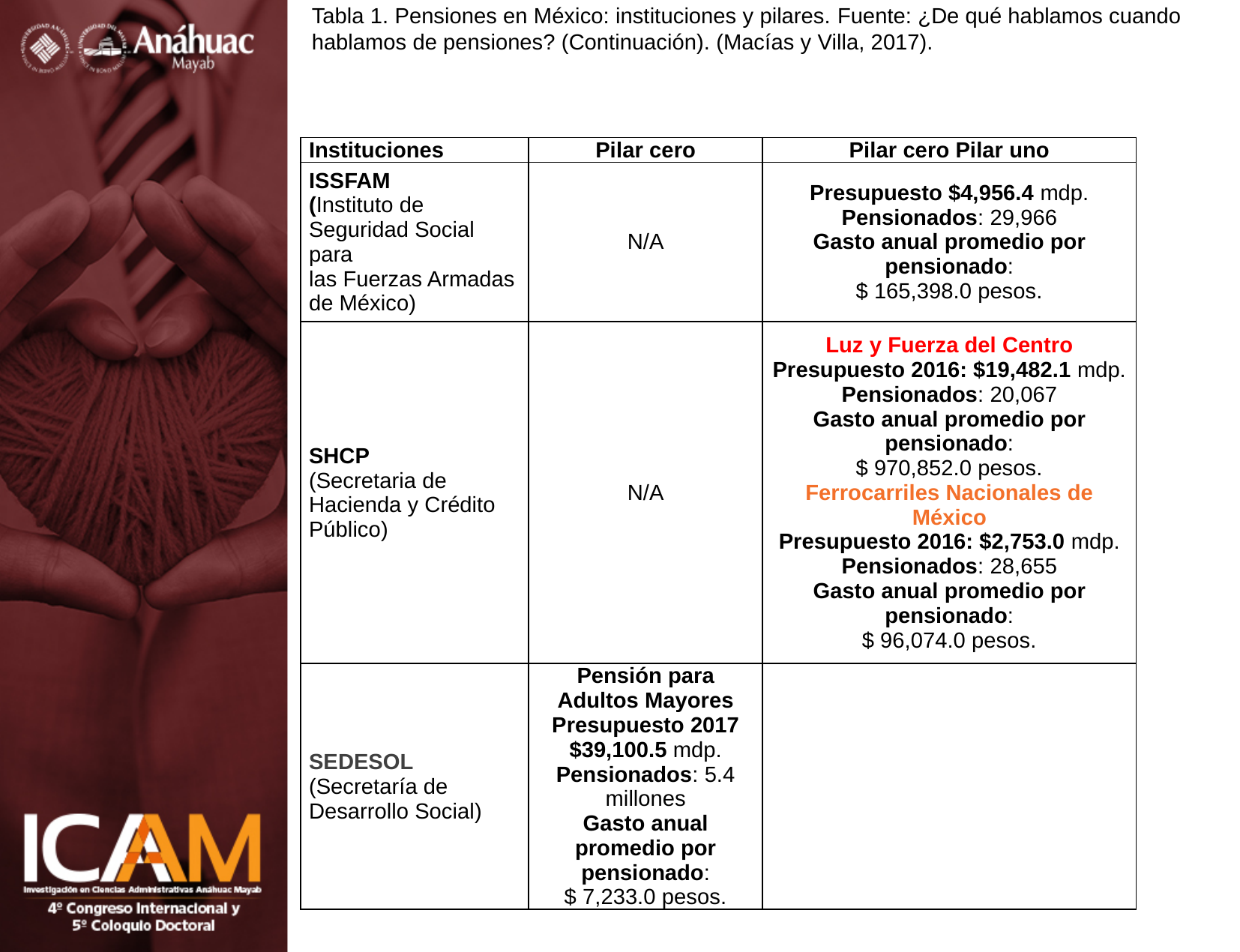

Tabla 1. Pensiones en México: instituciones y pilares. Fuente: ¿De qué hablamos cuando hablamos de pensiones? (Continuación). (Macías y Villa, 2017).

| Instituciones | Pilar cero | Pilar cero Pilar uno |
| --- | --- | --- |
| ISSFAM (Instituto de Seguridad Social para las Fuerzas Armadas de México) | N/A | Presupuesto $4,956.4 mdp. Pensionados: 29,966 Gasto anual promedio por pensionado: $ 165,398.0 pesos. |
| SHCP (Secretaria de Hacienda y Crédito Público) | N/A | Luz y Fuerza del Centro Presupuesto 2016: $19,482.1 mdp. Pensionados: 20,067 Gasto anual promedio por pensionado: $ 970,852.0 pesos. Ferrocarriles Nacionales de México Presupuesto 2016: $2,753.0 mdp. Pensionados: 28,655 Gasto anual promedio por pensionado: $ 96,074.0 pesos. |
| SEDESOL (Secretaría de Desarrollo Social) | Pensión para Adultos Mayores Presupuesto 2017 $39,100.5 mdp. Pensionados: 5.4 millones Gasto anual promedio por pensionado: $ 7,233.0 pesos. |  |